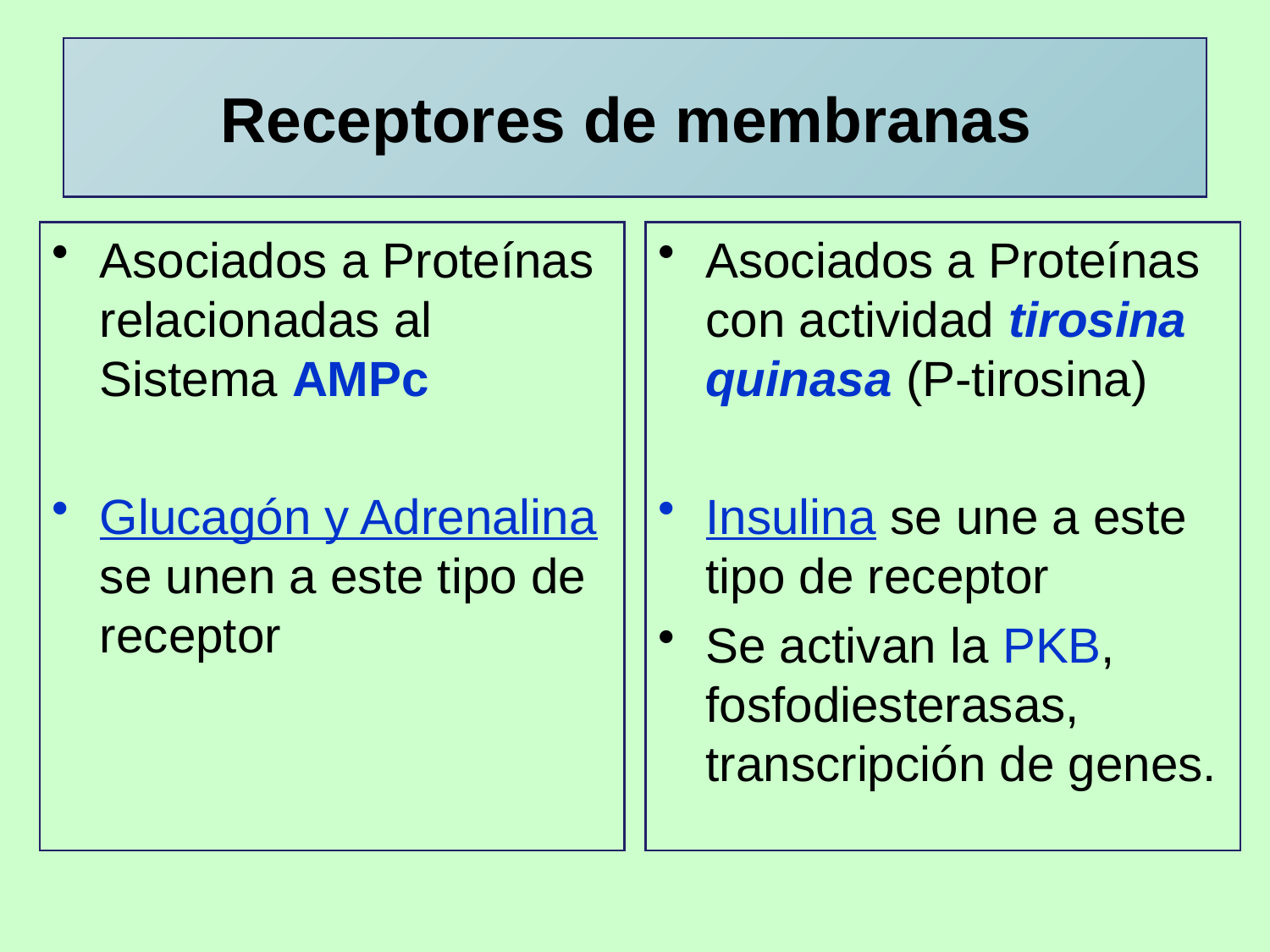

# Receptores de membranas
Asociados a Proteínas relacionadas al Sistema AMPc

Glucagón y Adrenalina se unen a este tipo de receptor
Asociados a Proteínas con actividad tirosina quinasa (P-tirosina)

Insulina se une a este tipo de receptor
Se activan la PKB, fosfodiesterasas, transcripción de genes.